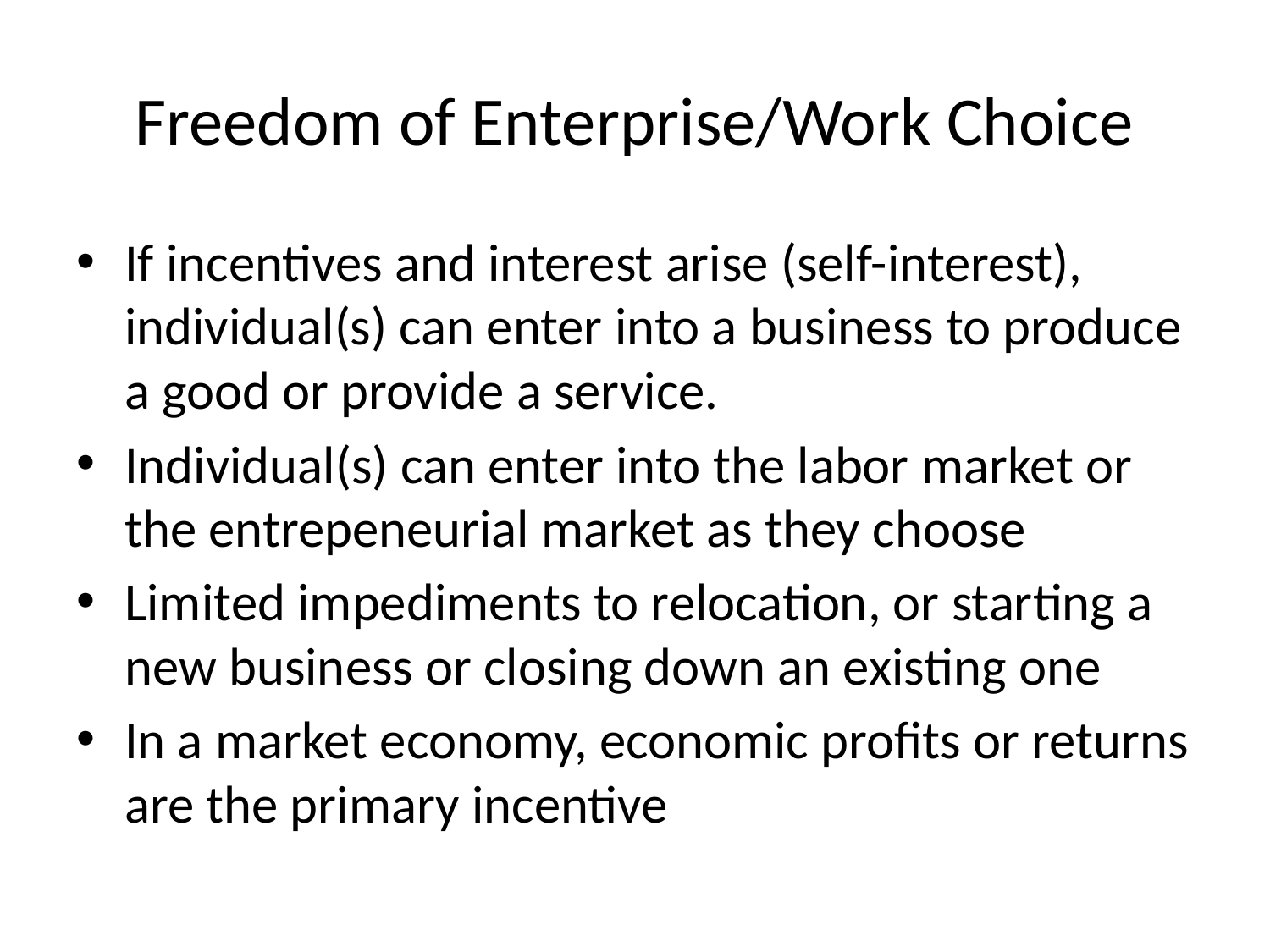

# Freedom of Enterprise/Work Choice
If incentives and interest arise (self-interest), individual(s) can enter into a business to produce a good or provide a service.
Individual(s) can enter into the labor market or the entrepeneurial market as they choose
Limited impediments to relocation, or starting a new business or closing down an existing one
In a market economy, economic profits or returns are the primary incentive